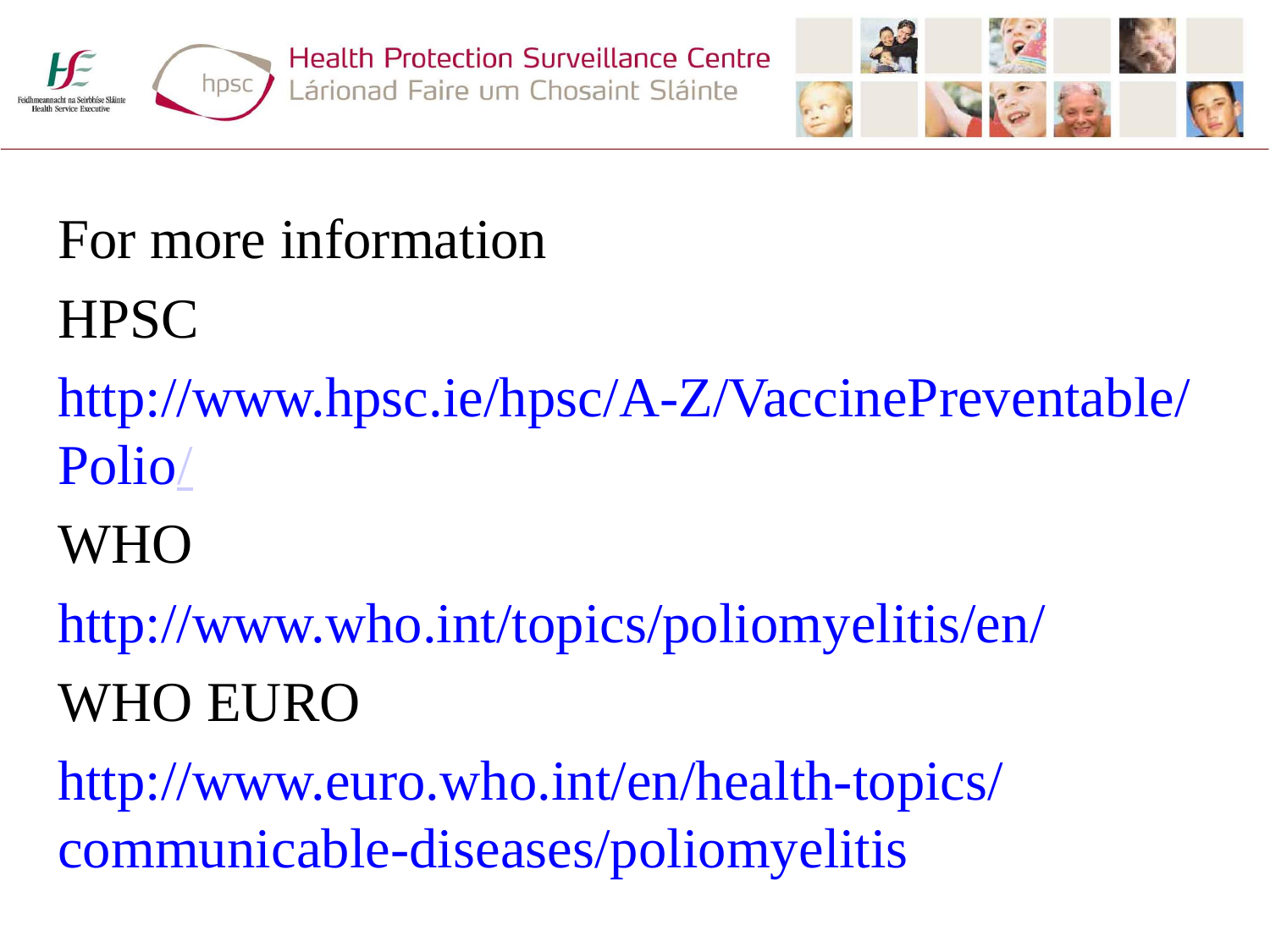

For more information
HPSC
http://www.hpsc.ie/hpsc/A-Z/VaccinePreventable/Polio/
WHO
http://www.who.int/topics/poliomyelitis/en/
WHO EURO
http://www.euro.who.int/en/health-topics/communicable-diseases/poliomyelitis